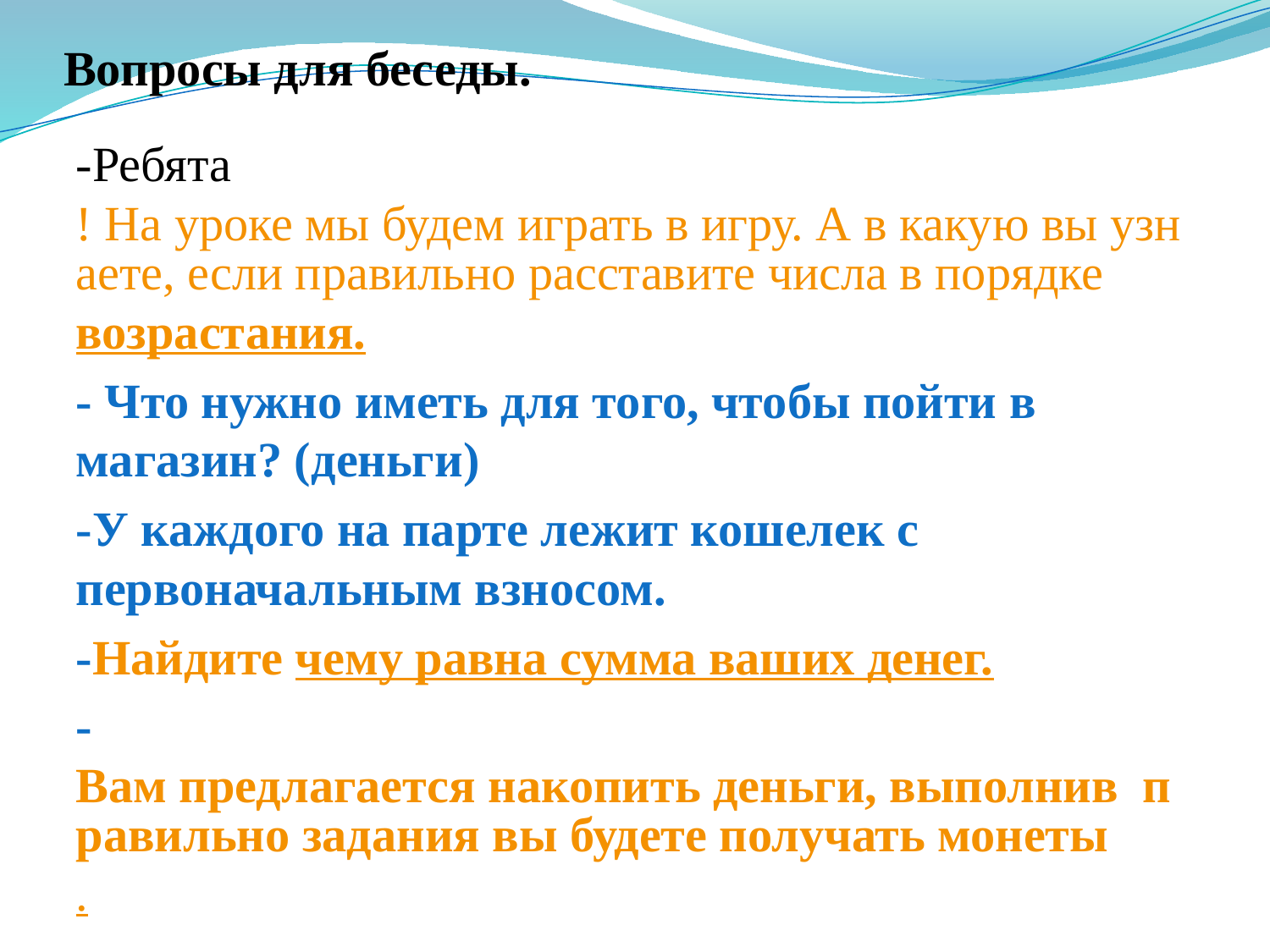

# Вопросы для беседы.
-Ребята! На уроке мы будем играть в игру. А в какую вы узнаете, если правильно расставите числа в порядке возрастания.
- Что нужно иметь для того, чтобы пойти в магазин? (деньги)
-У каждого на парте лежит кошелек с первоначальным взносом.
-Найдите чему равна сумма ваших денег.
- Вам предлагается накопить деньги, выполнив  правильно задания вы будете получать монеты.